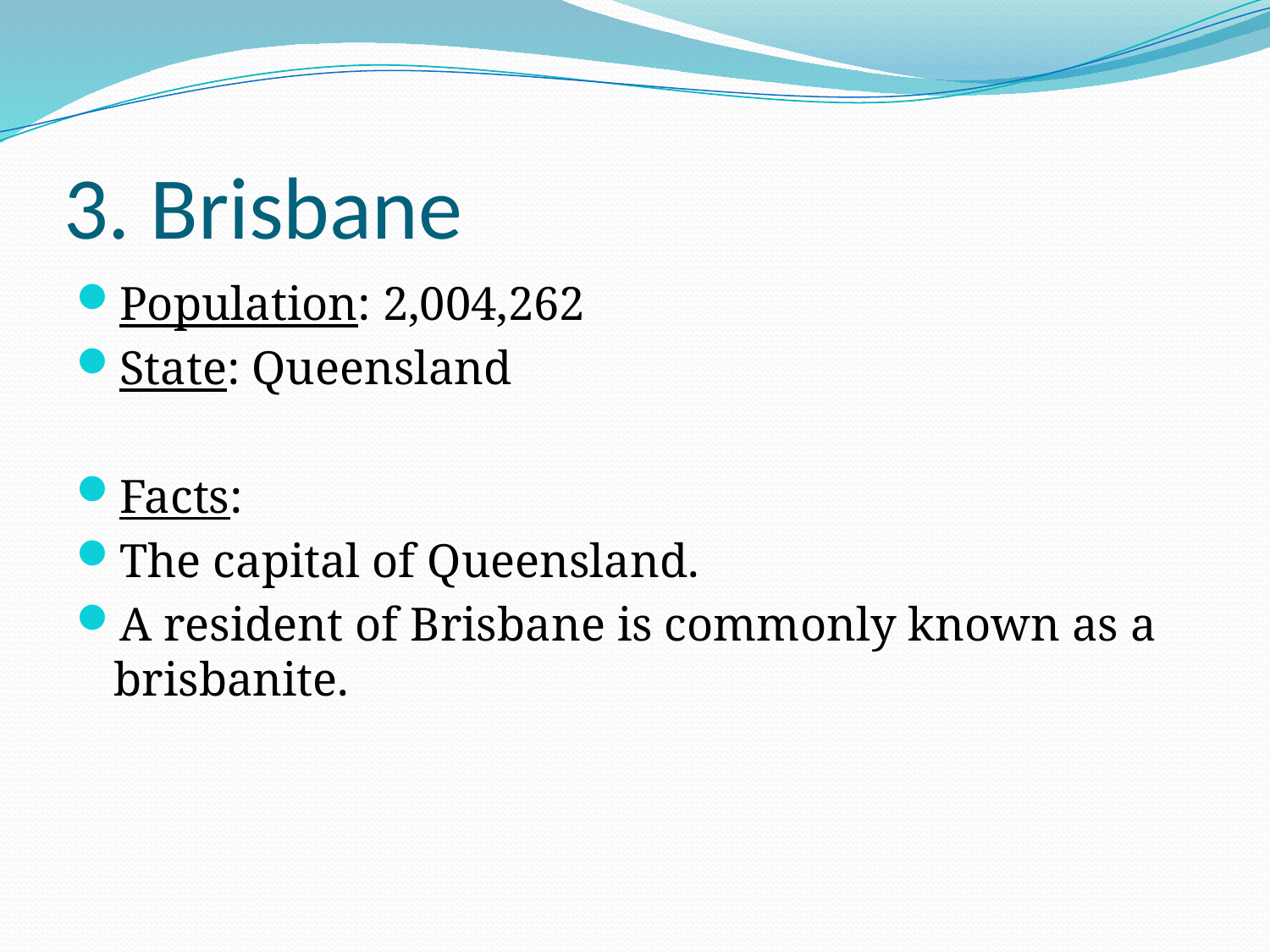

# 3. Brisbane
Population: 2,004,262
State: Queensland

Facts:
The capital of Queensland.
A resident of Brisbane is commonly known as a brisbanite.